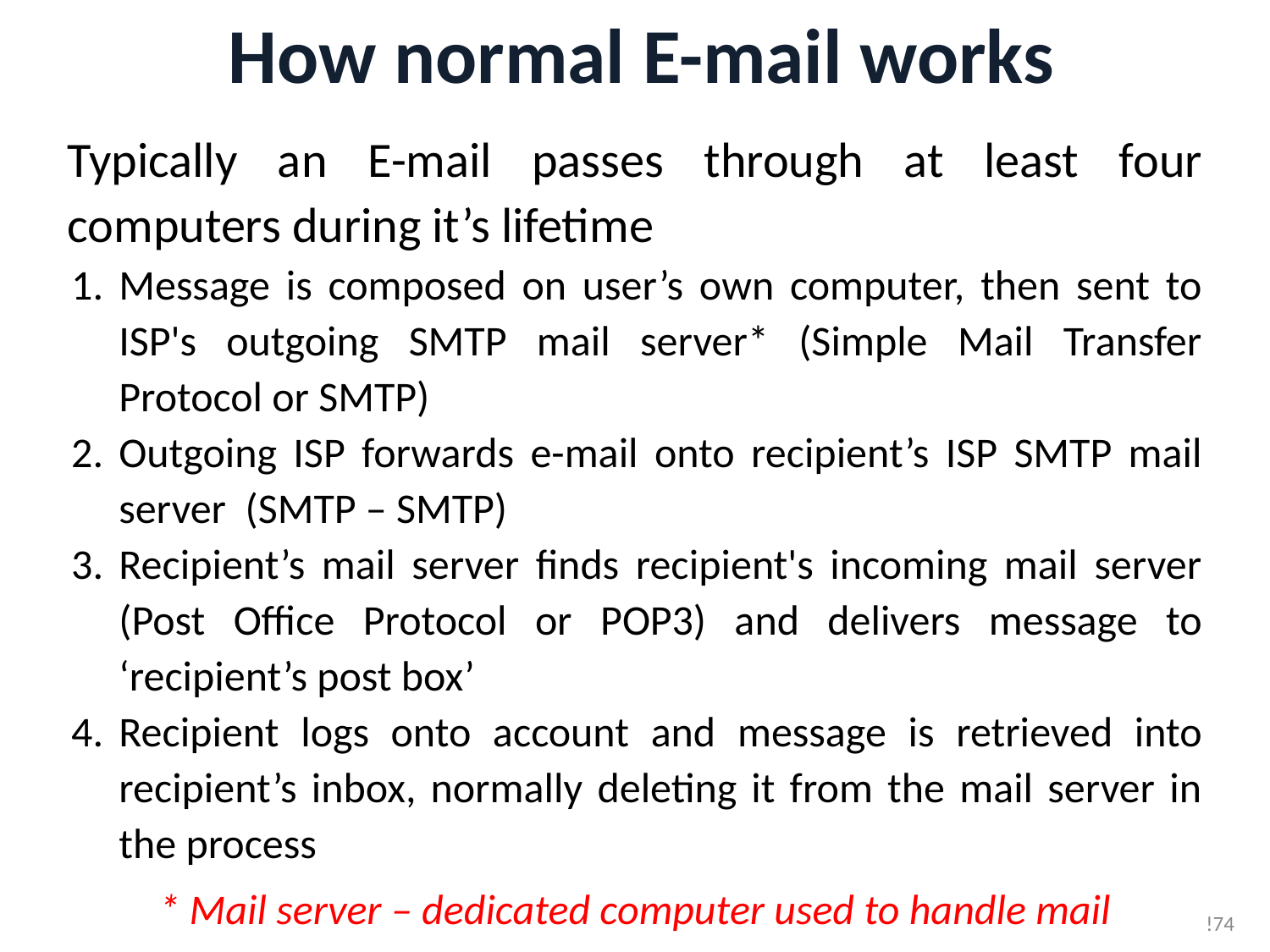

# How normal E-mail works
Typically an E-mail passes through at least four computers during it’s lifetime
Message is composed on user’s own computer, then sent to ISP's outgoing SMTP mail server* (Simple Mail Transfer Protocol or SMTP)
Outgoing ISP forwards e-mail onto recipient’s ISP SMTP mail server  (SMTP – SMTP)
Recipient’s mail server finds recipient's incoming mail server (Post Office Protocol or POP3) and delivers message to ‘recipient’s post box’
Recipient logs onto account and message is retrieved into recipient’s inbox, normally deleting it from the mail server in the process
* Mail server – dedicated computer used to handle mail
!74